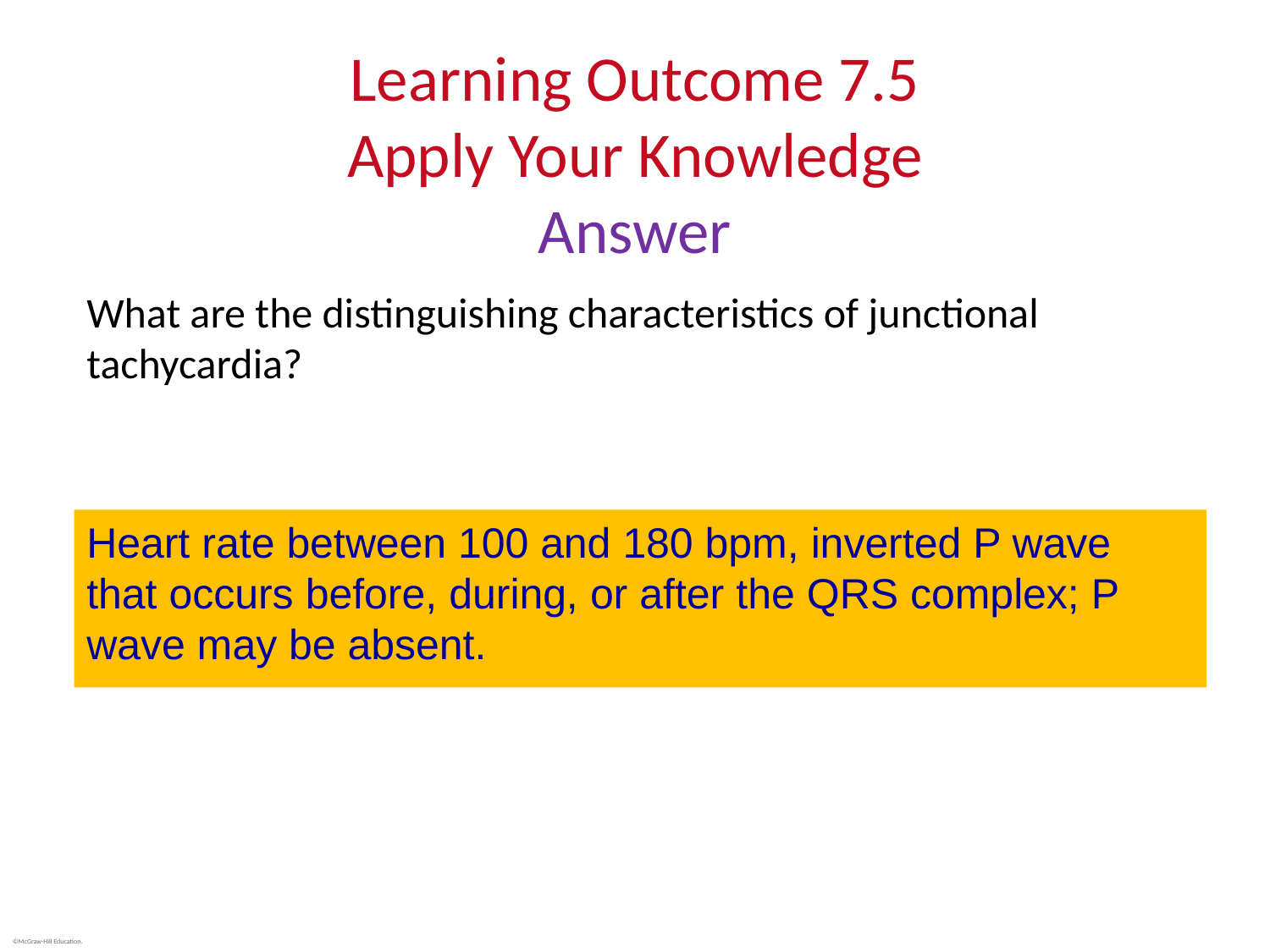

# Learning Outcome 7.5 Apply Your Knowledge Answer
What are the distinguishing characteristics of junctional tachycardia?
Heart rate between 100 and 180 bpm, inverted P wave that occurs before, during, or after the QRS complex; P wave may be absent.